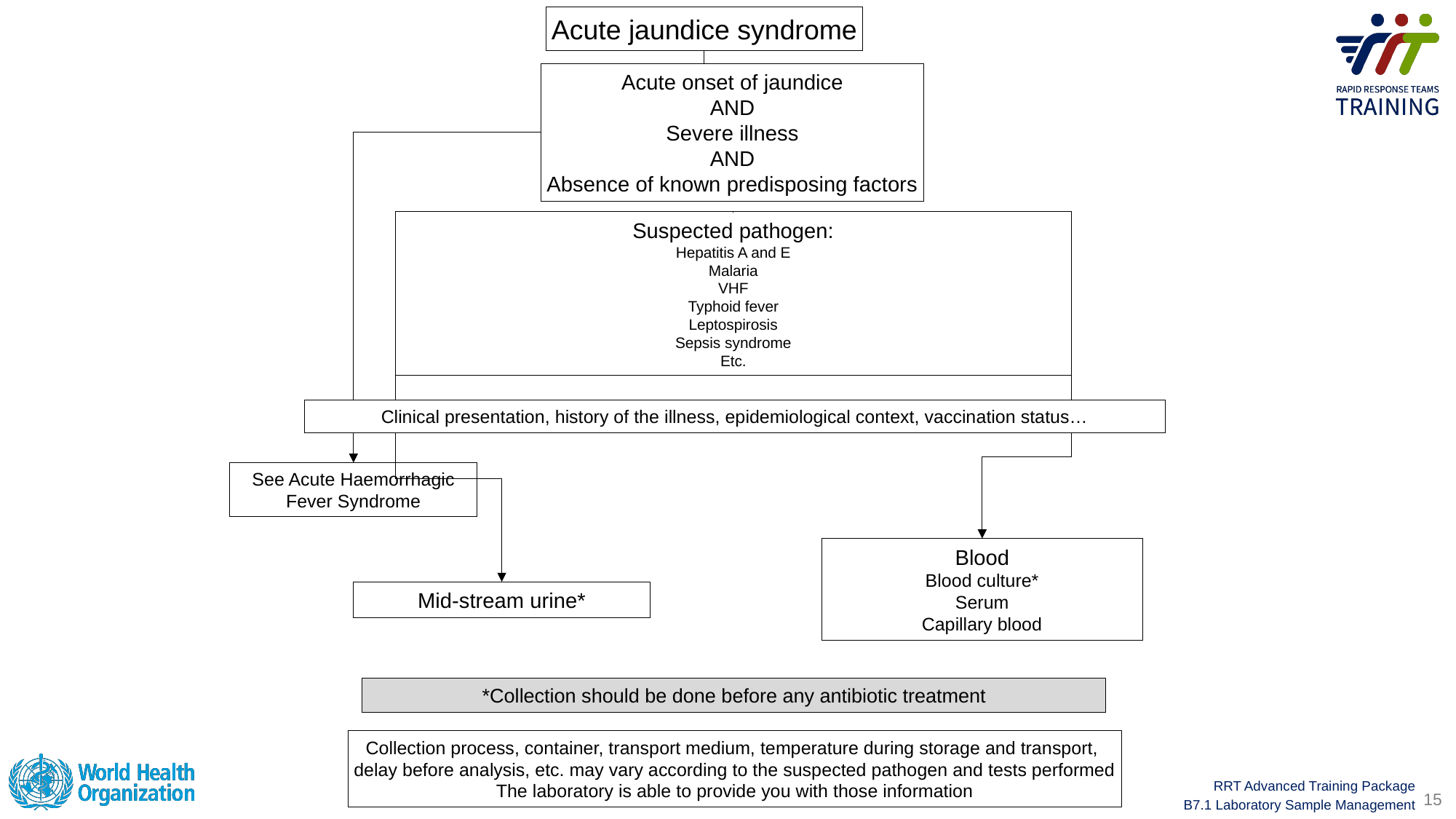

Acute jaundice syndrome
Acute onset of jaundice
AND
Severe illness
AND
Absence of known predisposing factors
Suspected pathogen:
Hepatitis A and E
Malaria
VHF
Typhoid fever
Leptospirosis
Sepsis syndrome
Etc.
Clinical presentation, history of the illness, epidemiological context, vaccination status…
See Acute Haemorrhagic Fever Syndrome
Blood
Blood culture*
Serum
Capillary blood
Mid-stream urine*
*Collection should be done before any antibiotic treatment
Collection process, container, transport medium, temperature during storage and transport,
delay before analysis, etc. may vary according to the suspected pathogen and tests performed
The laboratory is able to provide you with those information